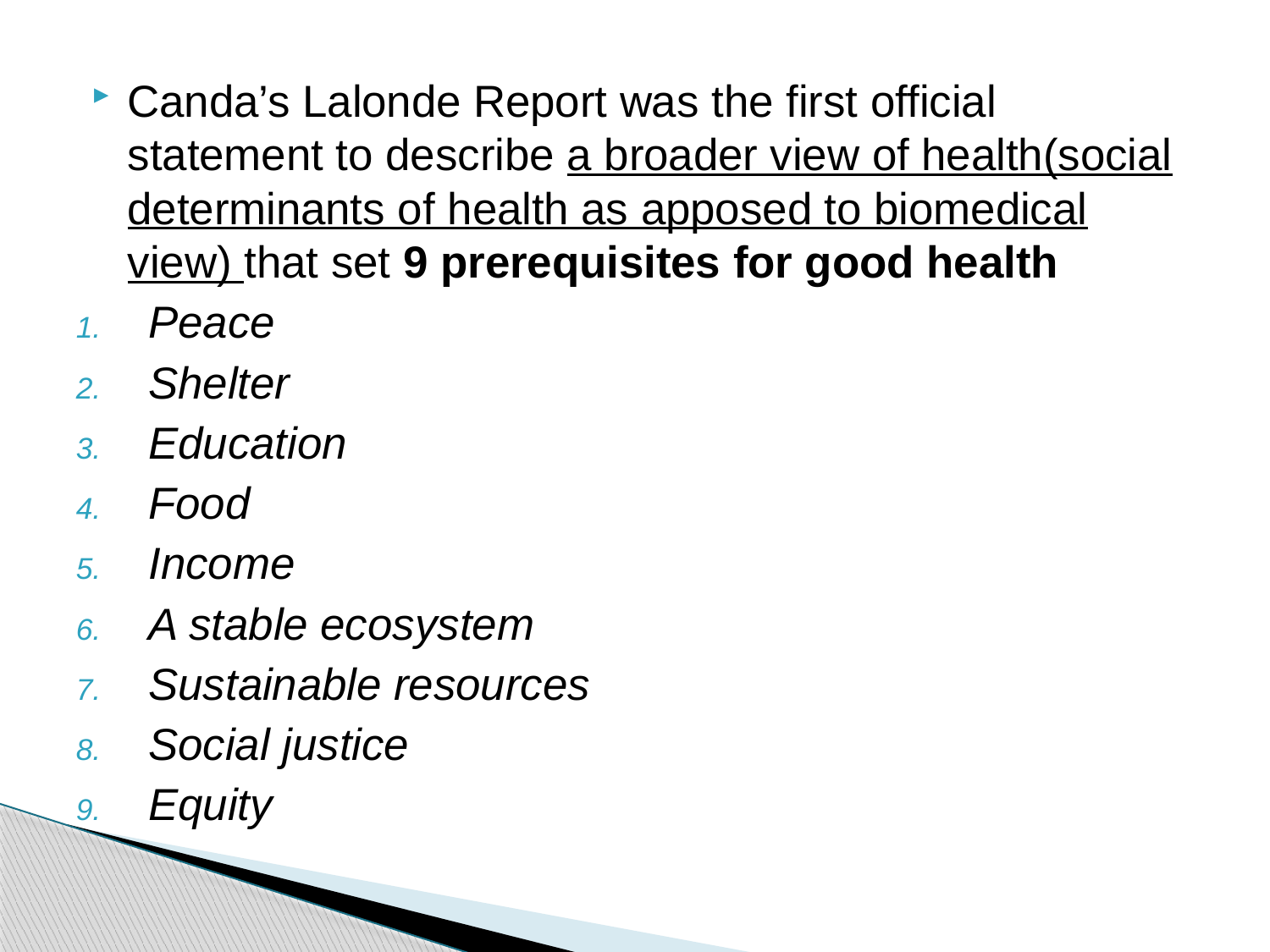

Canda’s Lalonde Report was the first official statement to describe a broader view of health(social determinants of health as apposed to biomedical view) that set 9 prerequisites for good health
Peace
Shelter
Education
Food
Income
A stable ecosystem
Sustainable resources
Social justice
Equity